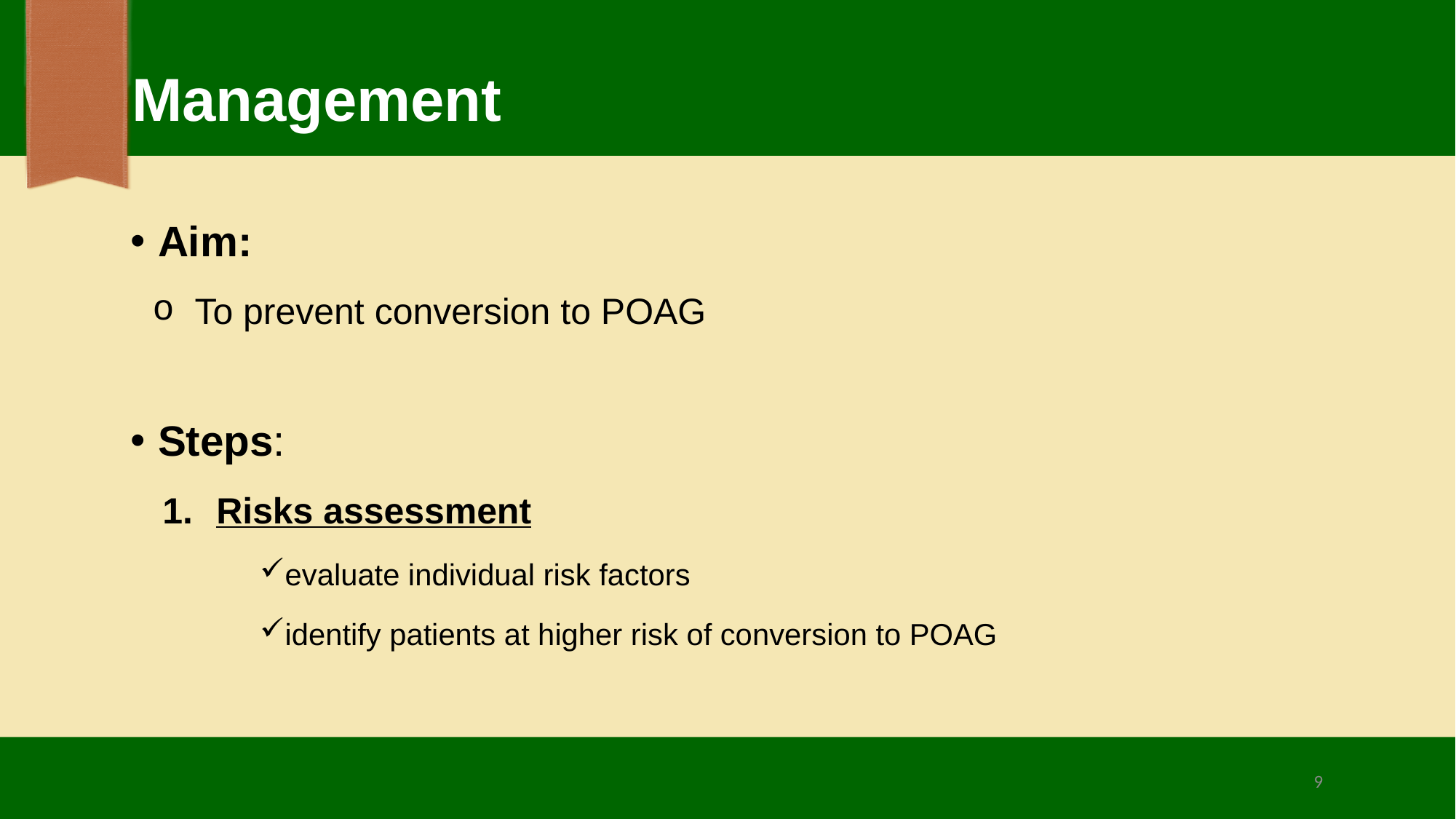

# Management
Aim:
 To prevent conversion to POAG

Steps:
Risks assessment
evaluate individual risk factors
identify patients at higher risk of conversion to POAG
9